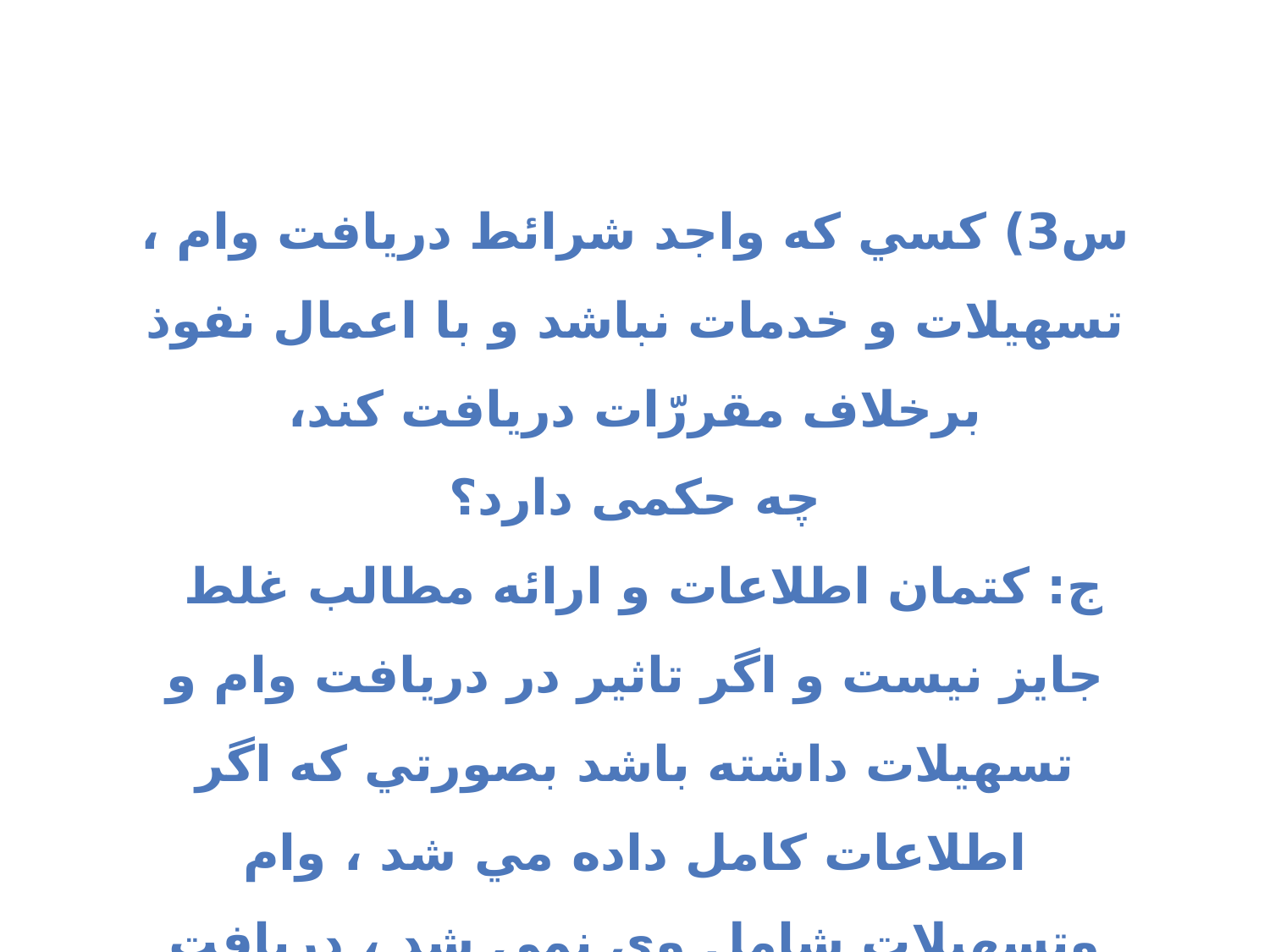

# 8/3- دریافت تسهیلات بااعمال نفوذ وارائه اطلاعات غلط س3) كسي كه واجد شرائط دريافت وام ، تسهيلات و خدمات نباشد و با اعمال نفوذ برخلاف مقررّات دريافت كند، چه حکمی دارد؟ ج: کتمان اطلاعات و ارائه مطالب غلط  جایز نیست و اگر تاثير در دريافت وام و تسهيلات داشته باشد بصورتي كه اگر اطلاعات كامل داده مي شد ، وام وتسهيلات شامل وي نمي شد ، دريافت جايز نيست و بايد عودت دهد.